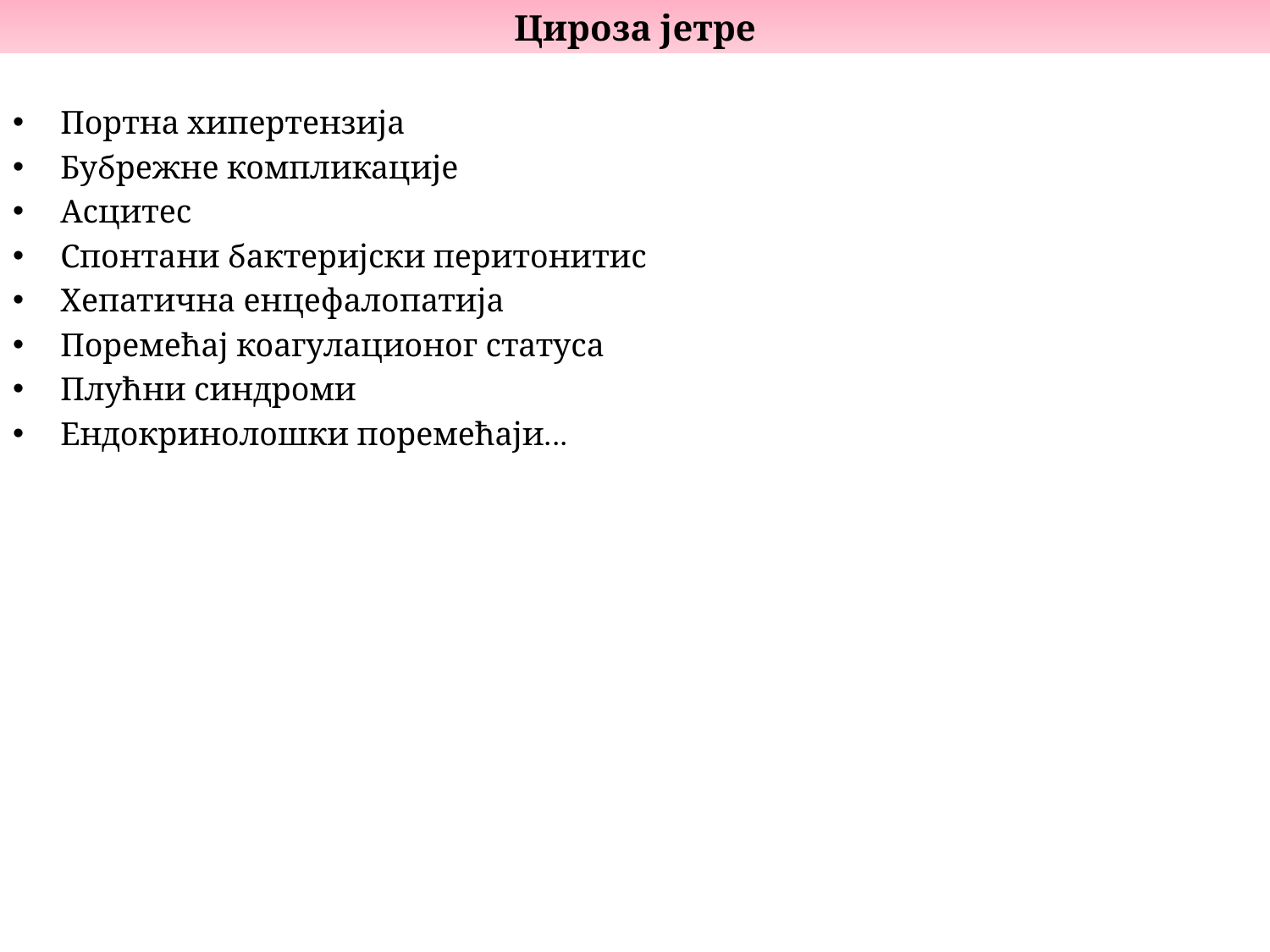

Цироза јетре
Портна хипертензија
Бубрежне компликације
Асцитес
Спонтани бактеријски перитонитис
Хепатична енцефалопатија
Поремећај коагулационог статуса
Плућни синдроми
Ендокринолошки поремећаји...